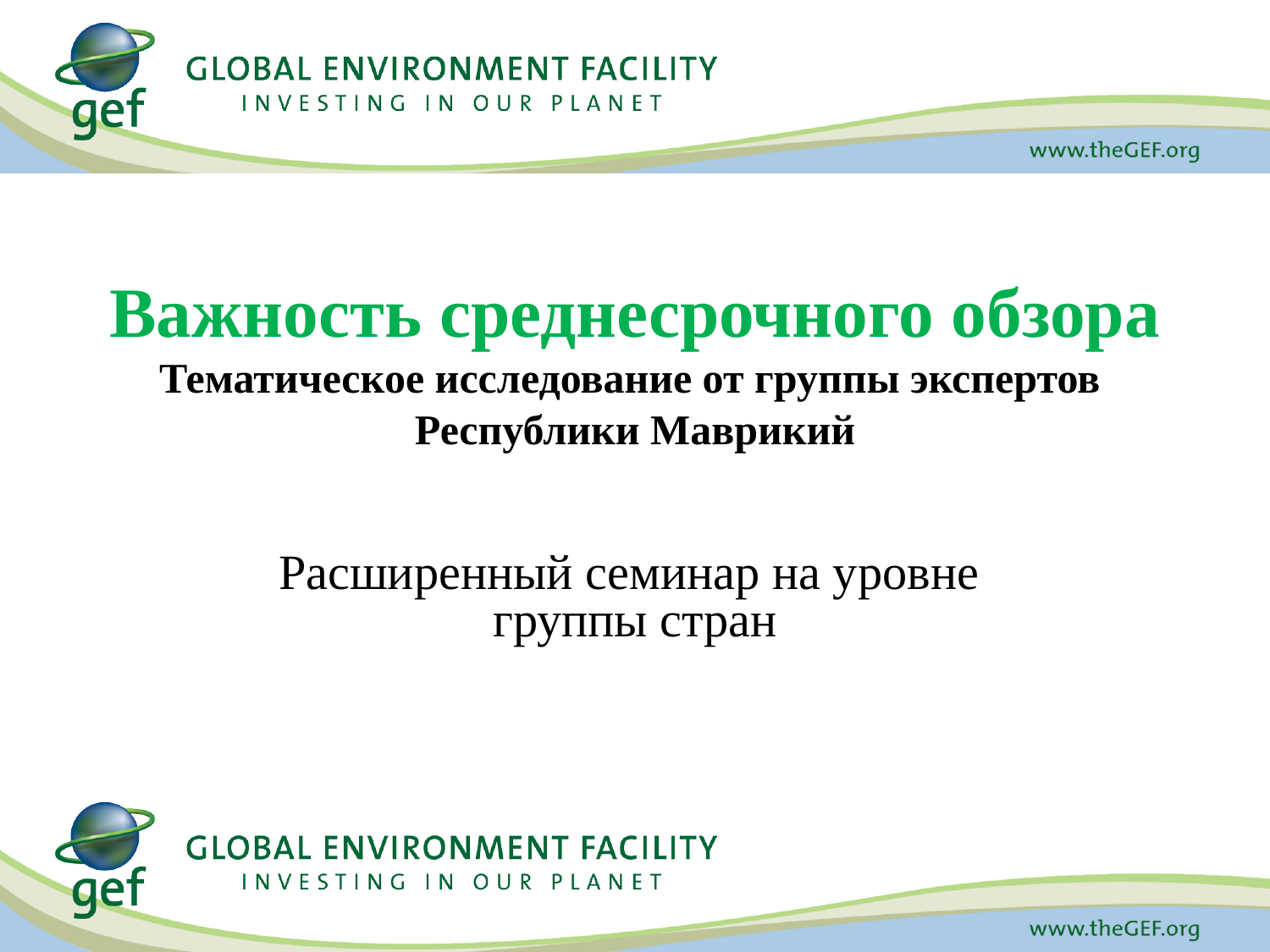

# Важность среднесрочного обзора Тематическое исследование от группы экспертов Республики Маврикий

Расширенный семинар на уровне
группы стран